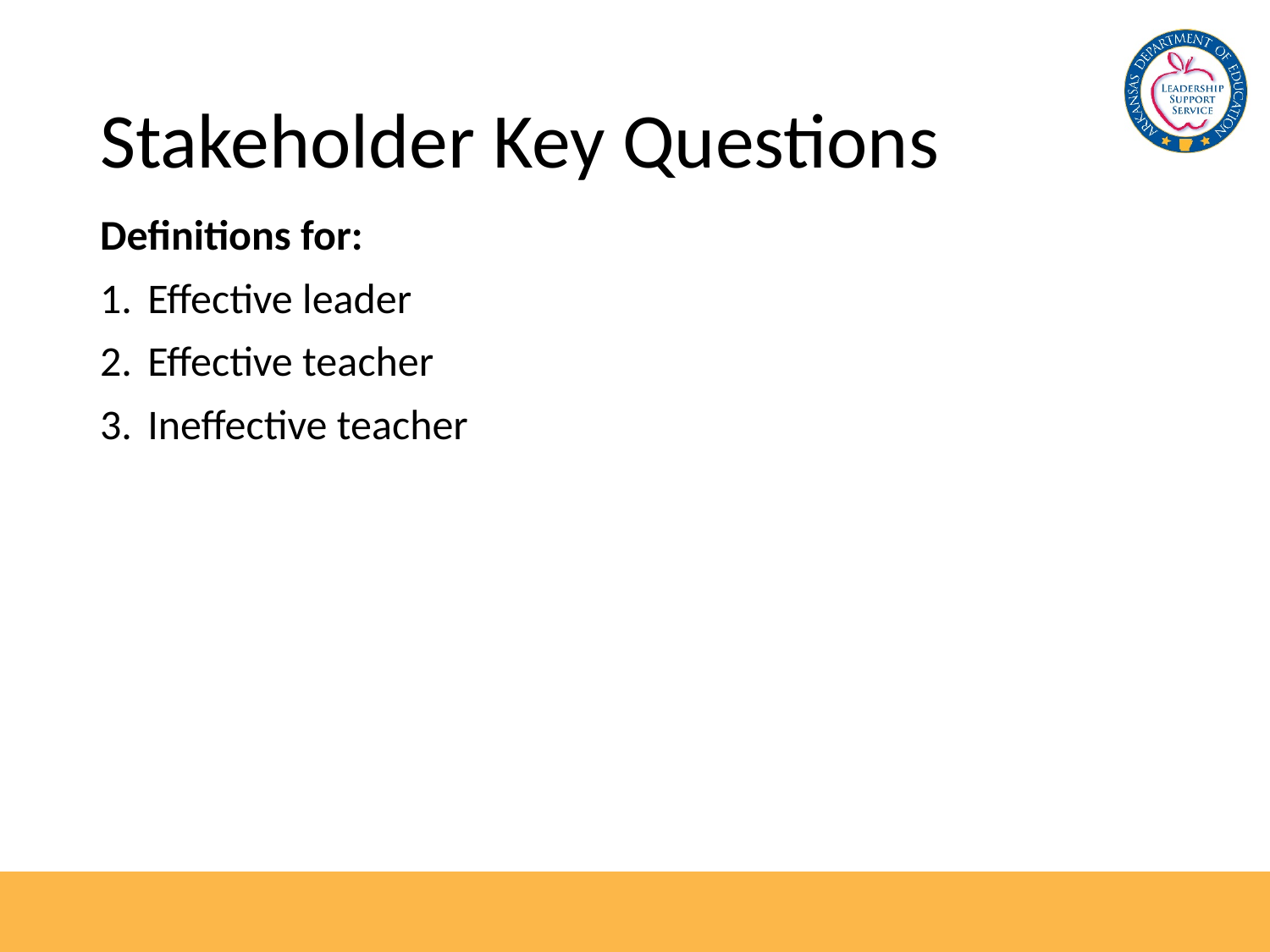

# Stakeholder Key Questions
Definitions for:
Effective leader
Effective teacher
Ineffective teacher